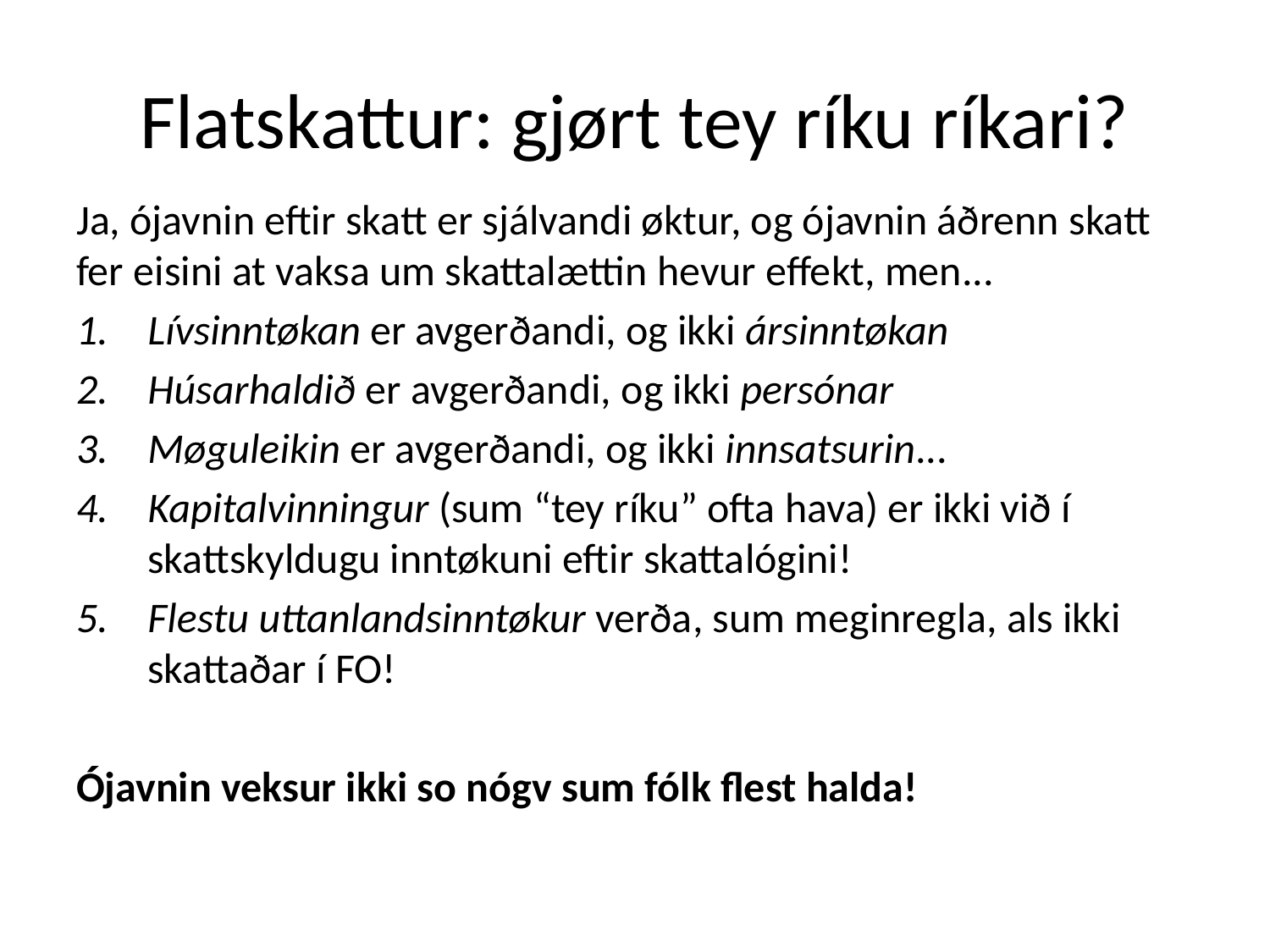

# Flatskattur: gjørt tey ríku ríkari?
Ja, ójavnin eftir skatt er sjálvandi øktur, og ójavnin áðrenn skatt fer eisini at vaksa um skattalættin hevur effekt, men...
Lívsinntøkan er avgerðandi, og ikki ársinntøkan
Húsarhaldið er avgerðandi, og ikki persónar
Møguleikin er avgerðandi, og ikki innsatsurin...
Kapitalvinningur (sum “tey ríku” ofta hava) er ikki við í skattskyldugu inntøkuni eftir skattalógini!
Flestu uttanlandsinntøkur verða, sum meginregla, als ikki skattaðar í FO!

Ójavnin veksur ikki so nógv sum fólk flest halda!